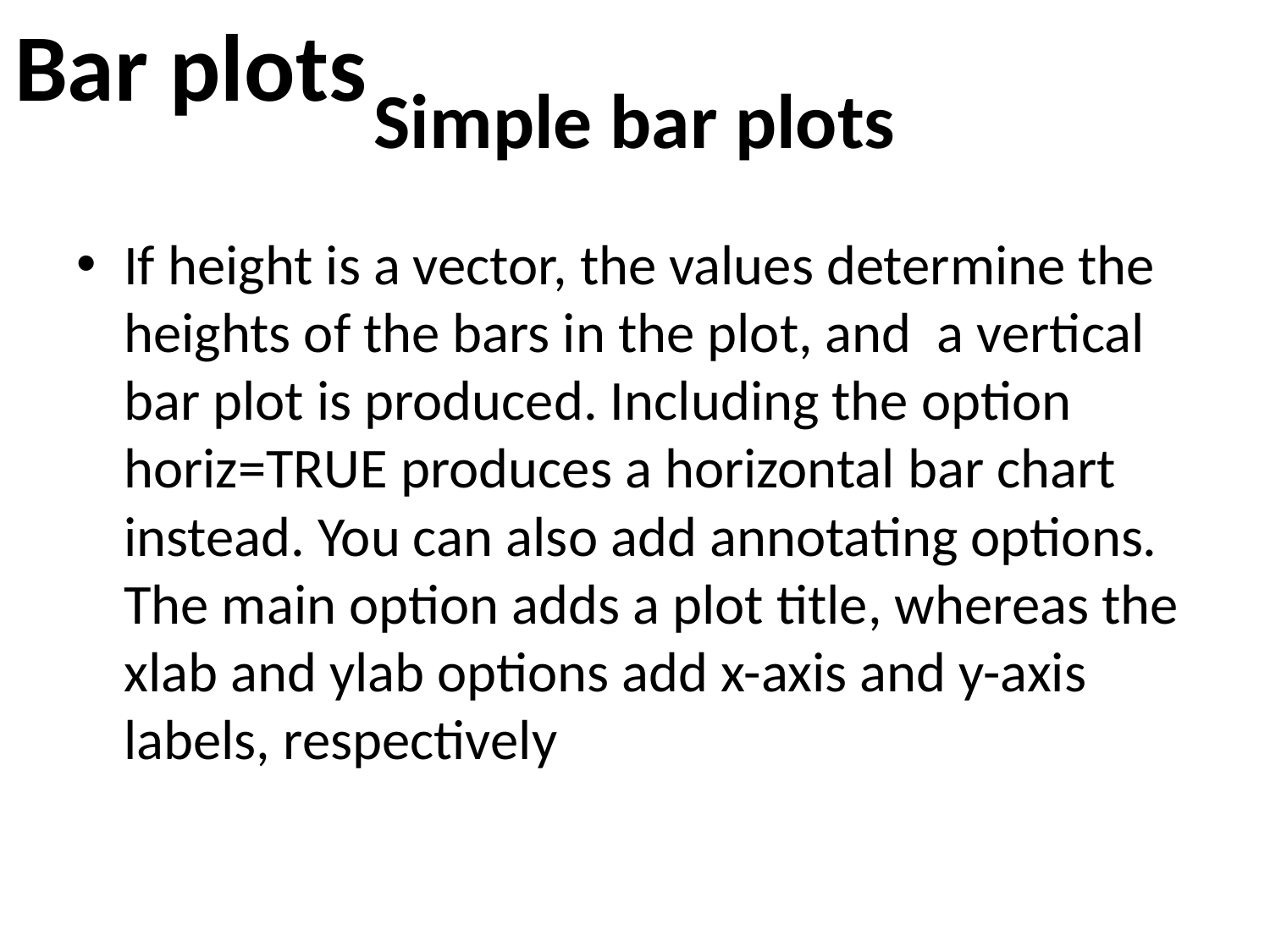

Bar plots
# Simple bar plots
If height is a vector, the values determine the heights of the bars in the plot, and  a vertical bar plot is produced. Including the option horiz=TRUE produces a horizontal bar chart instead. You can also add annotating options. The main option adds a plot title, whereas the xlab and ylab options add x-axis and y-axis labels, respectively